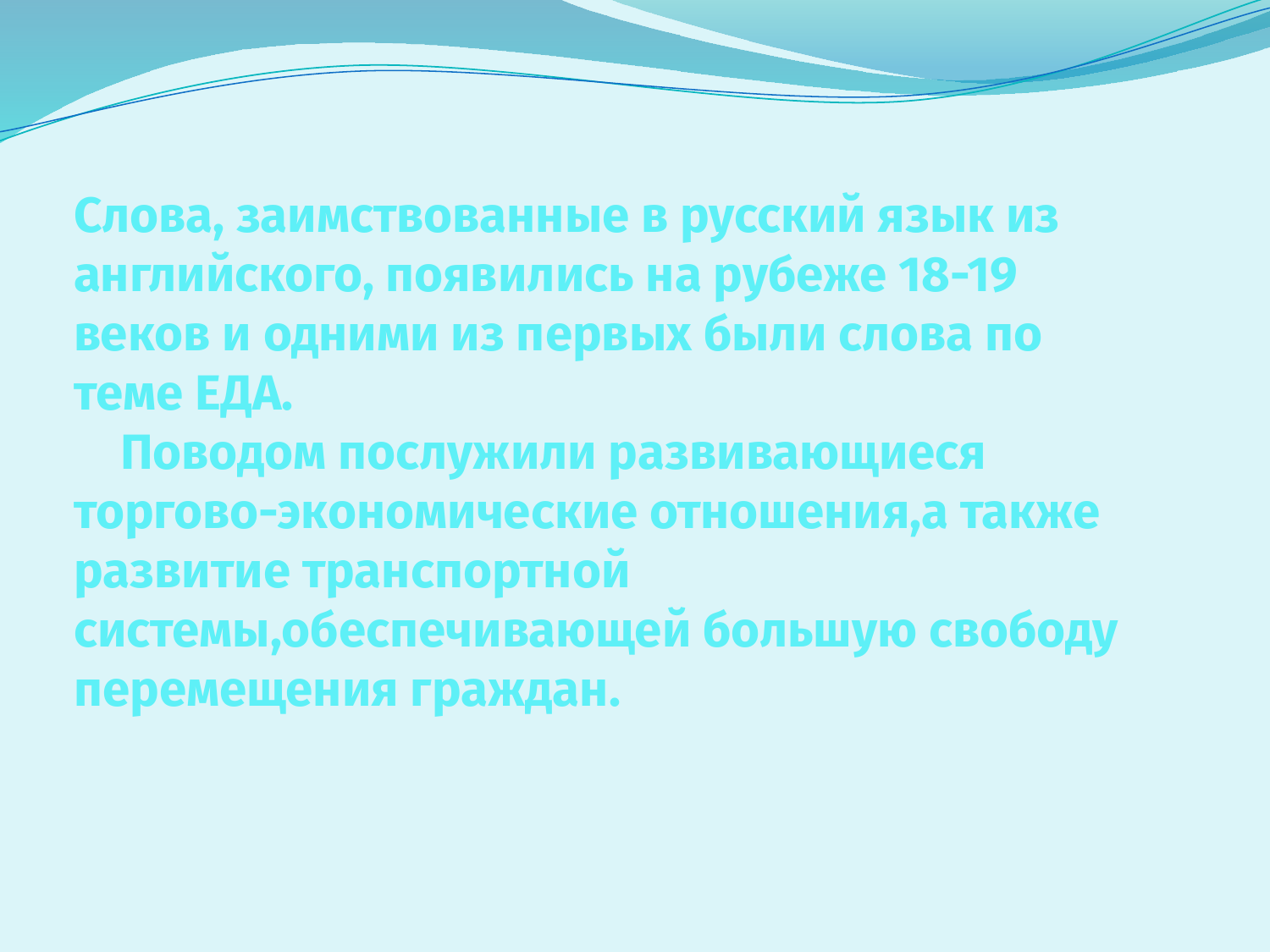

# Слова, заимствованные в русский язык из английского, появились на рубеже 18-19 веков и одними из первых были слова по теме ЕДА. Поводом послужили развивающиеся торгово-экономические отношения,а также развитие транспортной системы,обеспечивающей большую свободу перемещения граждан.